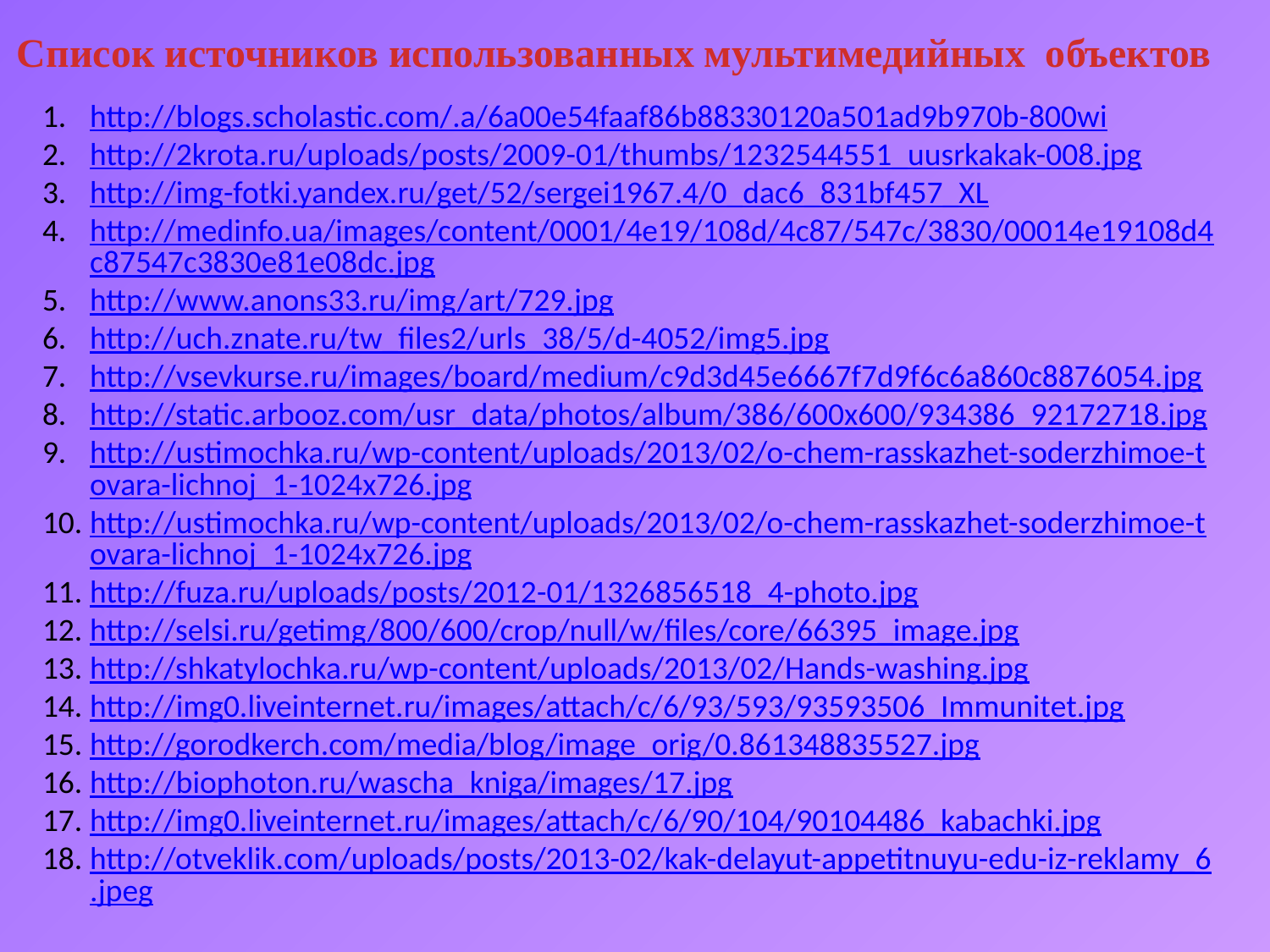

Список источников использованных мультимедийных  объектов
http://blogs.scholastic.com/.a/6a00e54faaf86b88330120a501ad9b970b-800wi
http://2krota.ru/uploads/posts/2009-01/thumbs/1232544551_uusrkakak-008.jpg
http://img-fotki.yandex.ru/get/52/sergei1967.4/0_dac6_831bf457_XL
http://medinfo.ua/images/content/0001/4e19/108d/4c87/547c/3830/00014e19108d4c87547c3830e81e08dc.jpg
http://www.anons33.ru/img/art/729.jpg
http://uch.znate.ru/tw_files2/urls_38/5/d-4052/img5.jpg
http://vsevkurse.ru/images/board/medium/c9d3d45e6667f7d9f6c6a860c8876054.jpg
http://static.arbooz.com/usr_data/photos/album/386/600x600/934386_92172718.jpg
http://ustimochka.ru/wp-content/uploads/2013/02/o-chem-rasskazhet-soderzhimoe-tovara-lichnoj_1-1024x726.jpg
http://ustimochka.ru/wp-content/uploads/2013/02/o-chem-rasskazhet-soderzhimoe-tovara-lichnoj_1-1024x726.jpg
http://fuza.ru/uploads/posts/2012-01/1326856518_4-photo.jpg
http://selsi.ru/getimg/800/600/crop/null/w/files/core/66395_image.jpg
http://shkatylochka.ru/wp-content/uploads/2013/02/Hands-washing.jpg
http://img0.liveinternet.ru/images/attach/c/6/93/593/93593506_Immunitet.jpg
http://gorodkerch.com/media/blog/image_orig/0.861348835527.jpg
http://biophoton.ru/wascha_kniga/images/17.jpg
http://img0.liveinternet.ru/images/attach/c/6/90/104/90104486_kabachki.jpg
http://otveklik.com/uploads/posts/2013-02/kak-delayut-appetitnuyu-edu-iz-reklamy_6.jpeg